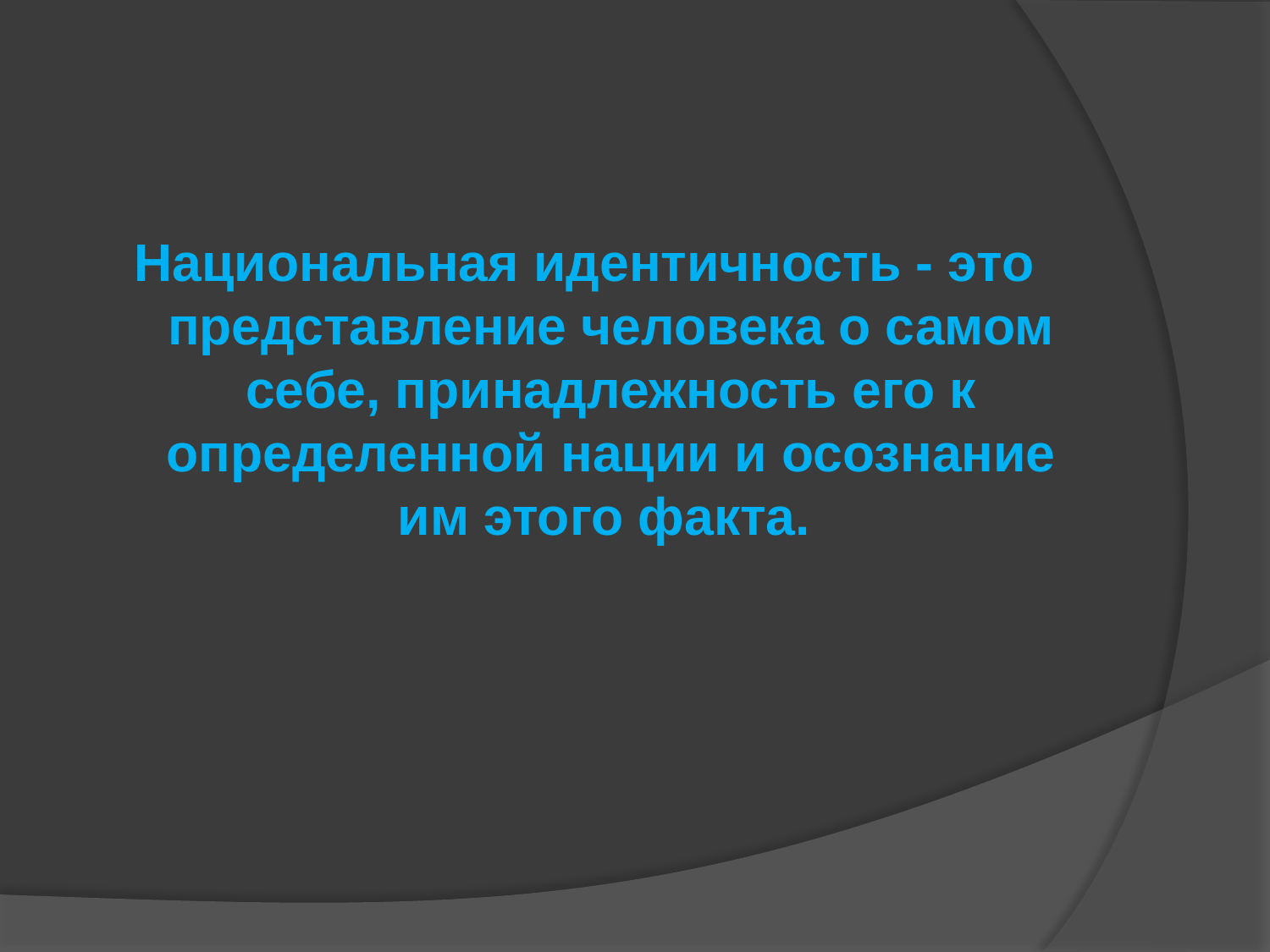

#
Национальная идентичность - это представление человека о самом себе, принадлежность его к определенной нации и осознание им этого факта.